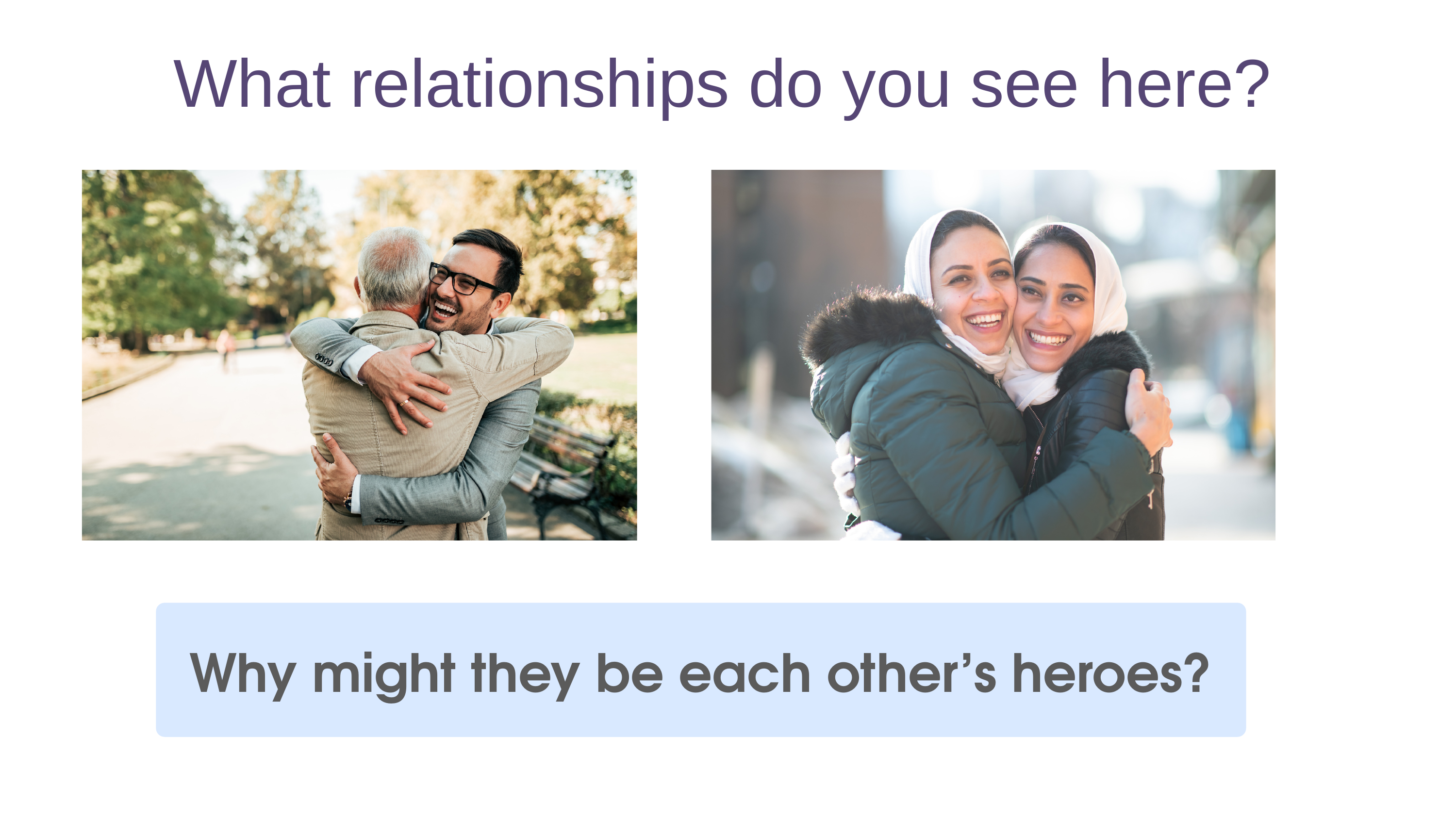

What relationships do you see here?

Why might they be each other’s heroes?